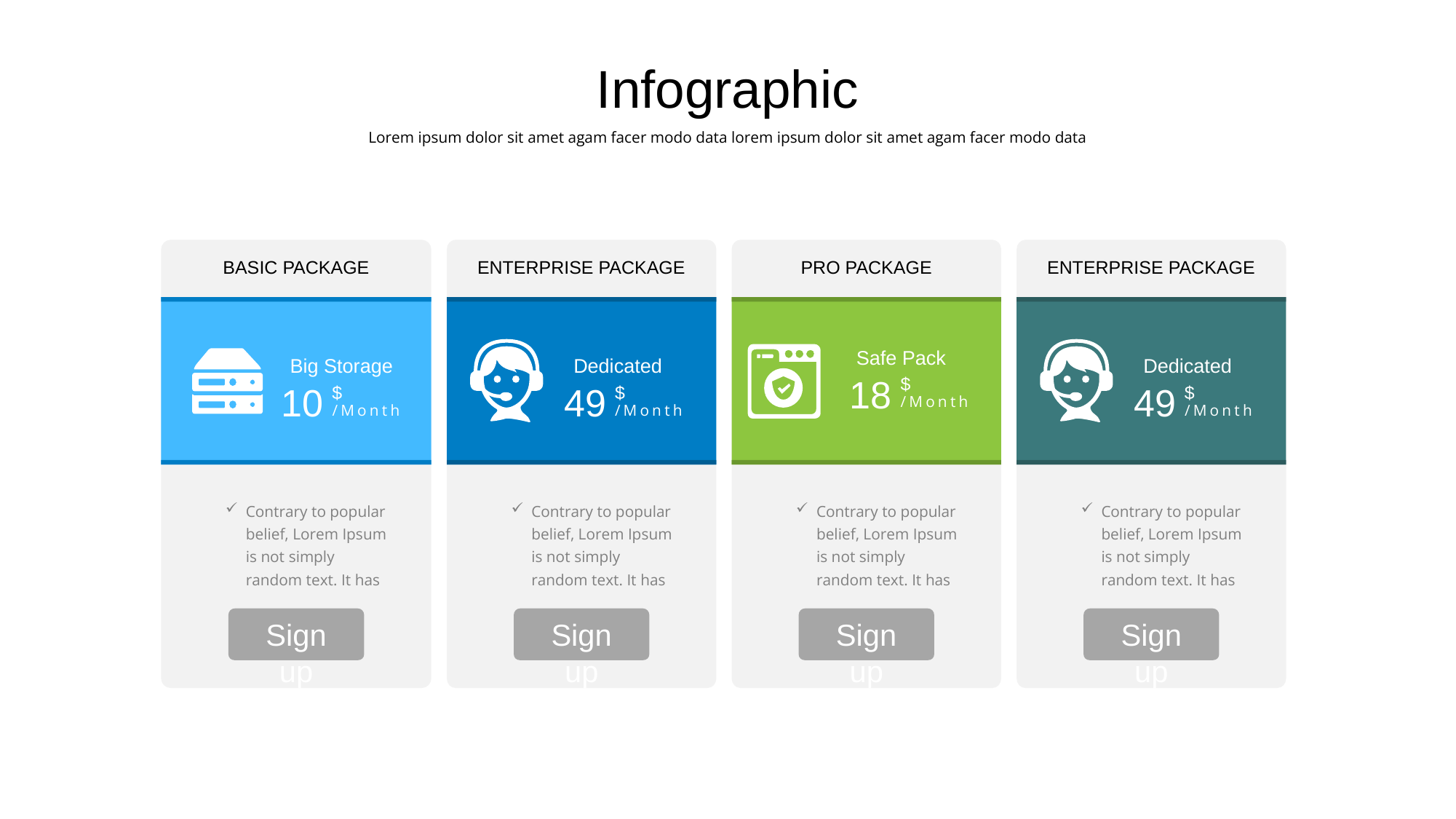

# Infographic
Lorem ipsum dolor sit amet agam facer modo data lorem ipsum dolor sit amet agam facer modo data

BASIC PACKAGE

Big Storage
10
$
/Month

Contrary to popular belief, Lorem Ipsum is not simply random text. It has

Sign up

ENTERPRISE PACKAGE

Dedicated
49
$
/Month

Contrary to popular belief, Lorem Ipsum is not simply random text. It has

Sign up

ENTERPRISE PACKAGE

Dedicated
49
$
/Month

Contrary to popular belief, Lorem Ipsum is not simply random text. It has

Sign up
PRO PACKAGE

Safe Pack
18
$
/Month

Contrary to popular belief, Lorem Ipsum is not simply random text. It has

Sign up
09